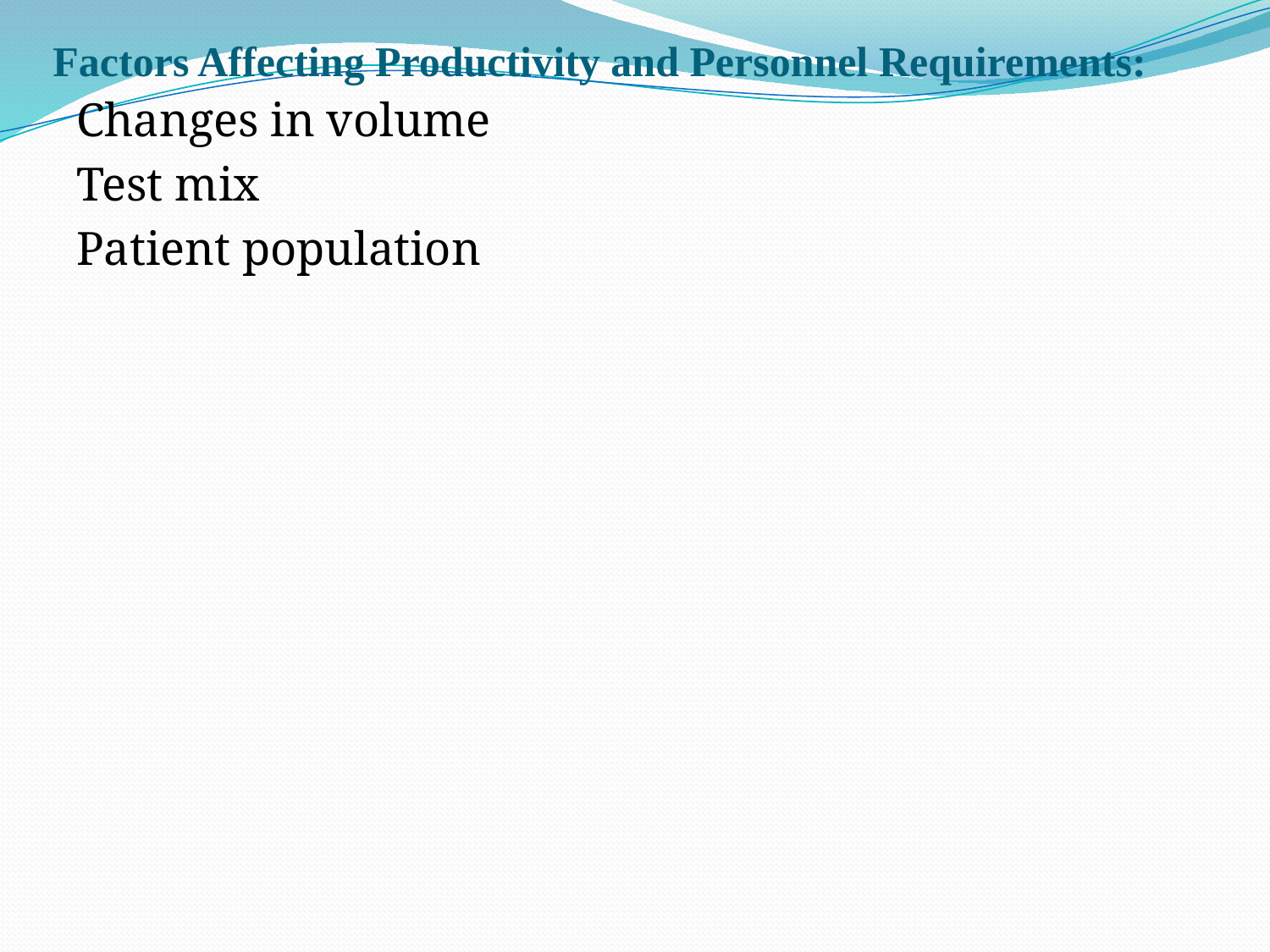

# Factors Affecting Productivity and Personnel Requirements:
Changes in volume
Test mix
Patient population